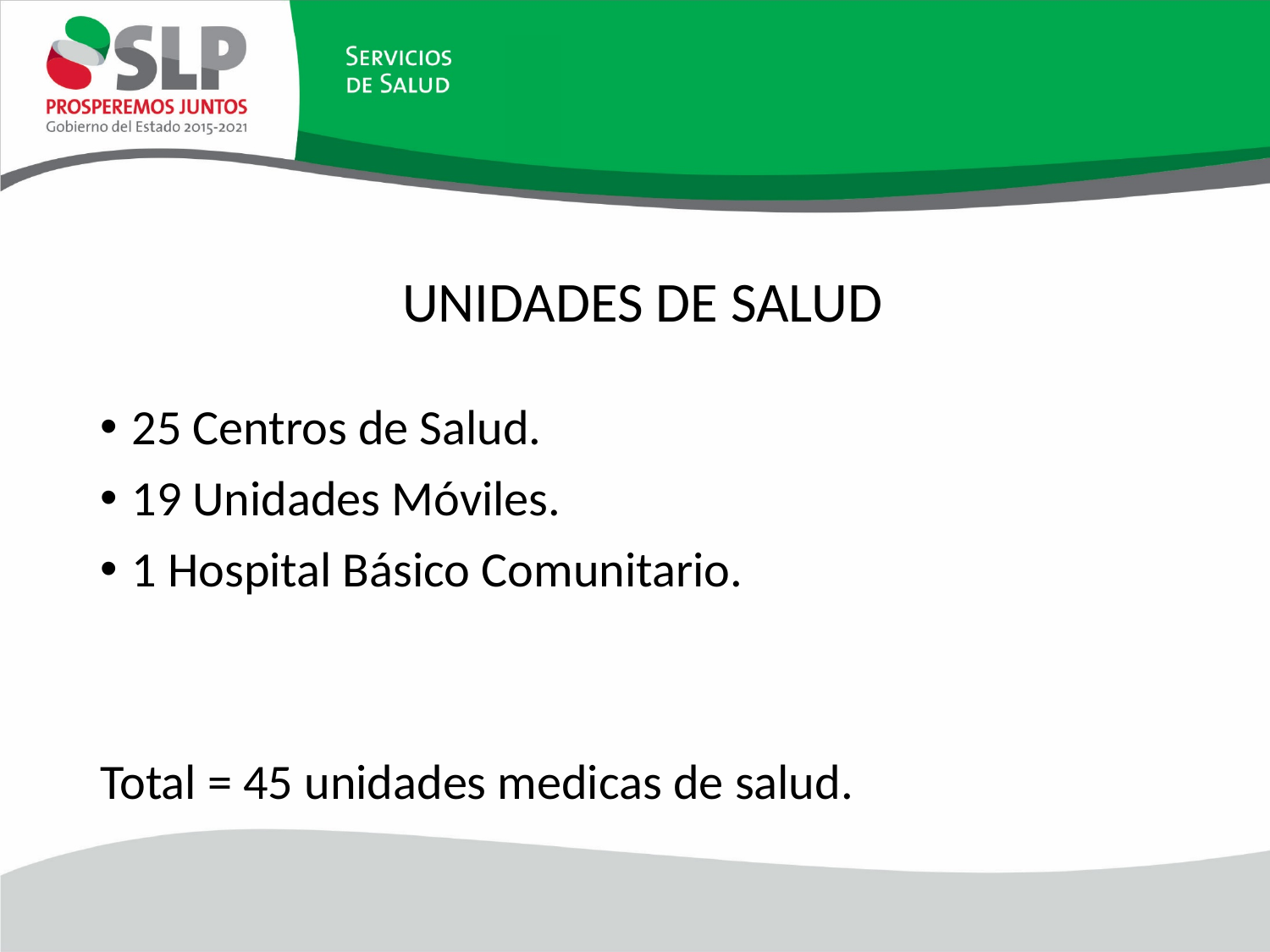

# UNIDADES DE SALUD
25 Centros de Salud.
19 Unidades Móviles.
1 Hospital Básico Comunitario.

Total = 45 unidades medicas de salud.